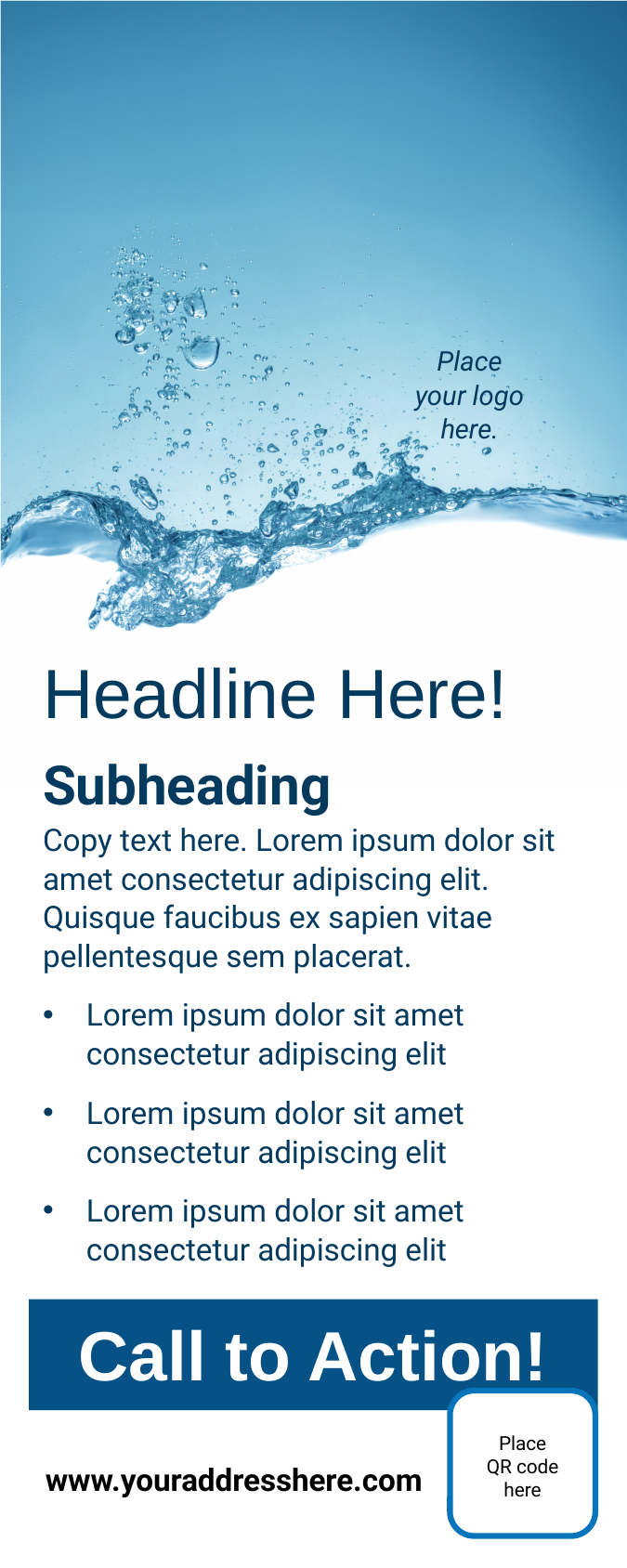

Do not place artwork above here, it will be cut for the doorhanger!
Place your logo here.
Headline Here!
Subheading
Copy text here. Lorem ipsum dolor sit amet consectetur adipiscing elit. Quisque faucibus ex sapien vitae pellentesque sem placerat.
Lorem ipsum dolor sit amet consectetur adipiscing elit
Lorem ipsum dolor sit amet consectetur adipiscing elit
Lorem ipsum dolor sit amet consectetur adipiscing elit

Call to Action!

Place
QR code here
www.youraddresshere.com